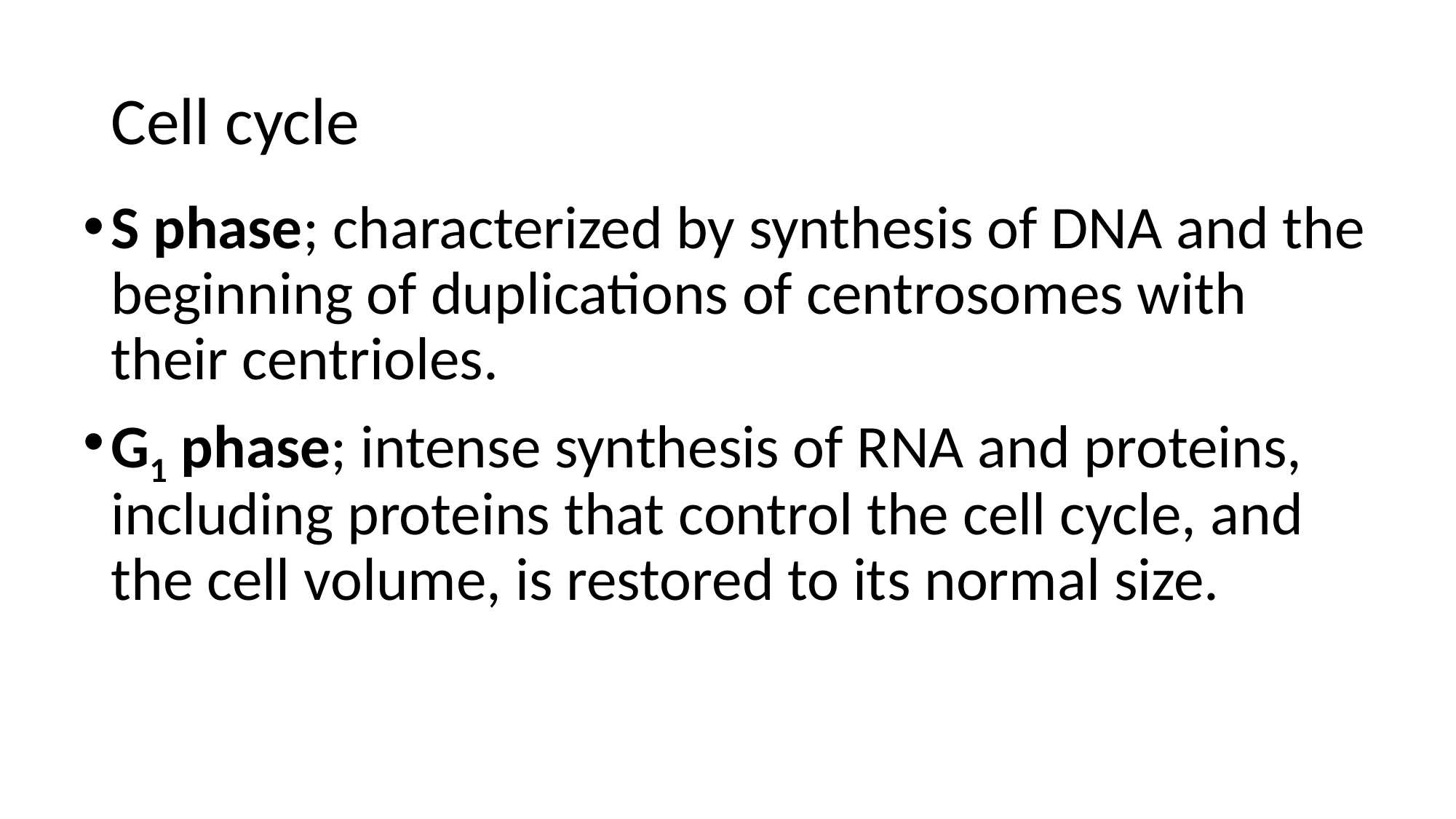

# Cell cycle
S phase; characterized by synthesis of DNA and the beginning of duplications of centrosomes with their centrioles.
G1 phase; intense synthesis of RNA and proteins, including proteins that control the cell cycle, and the cell volume, is restored to its normal size.